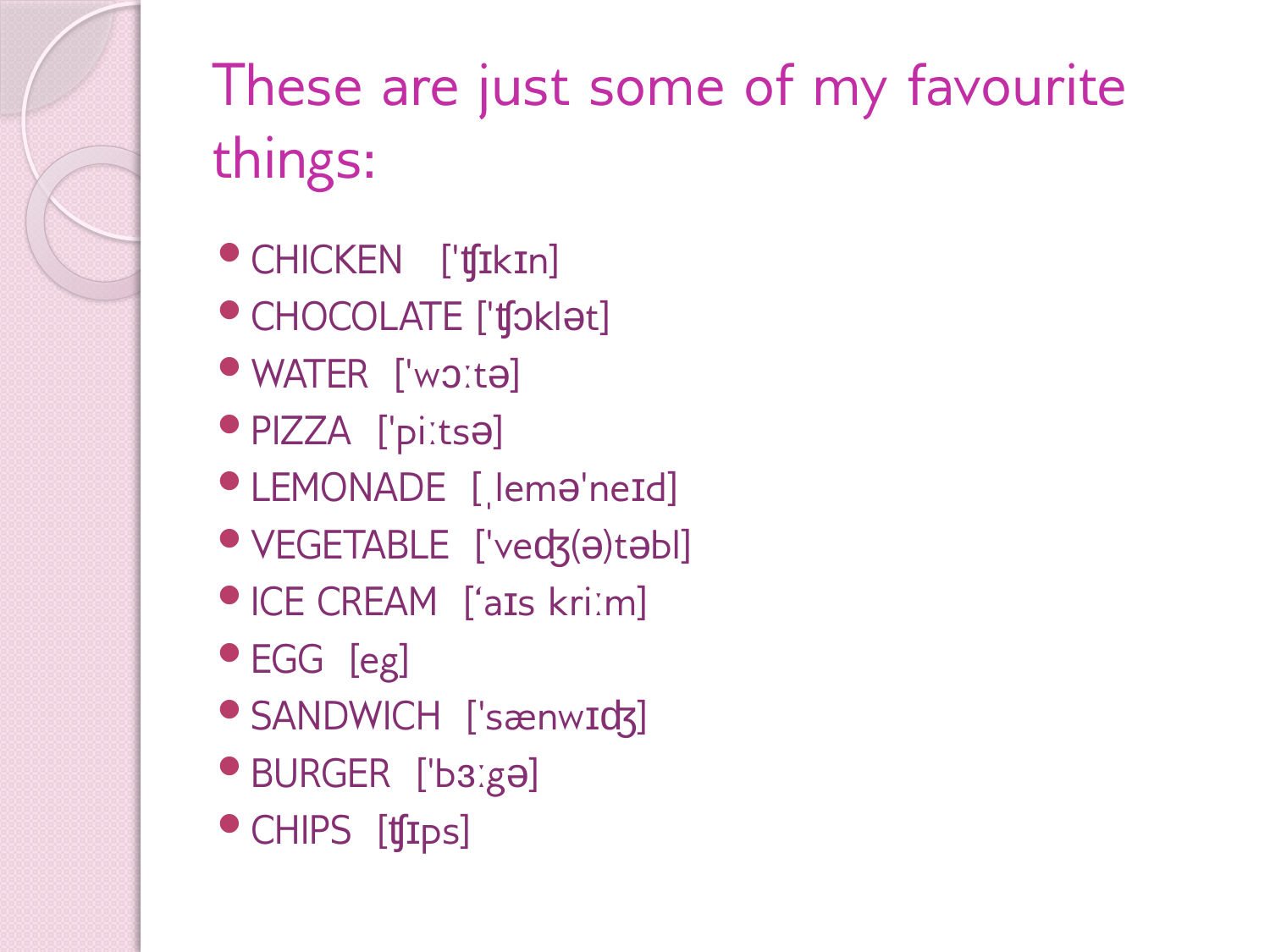

# These are just some of my favourite things:
CHICKEN   ['ʧɪkɪn]
CHOCOLATE ['ʧɔklət]
WATER  ['wɔːtə]
PIZZA  ['piːtsə]
LEMONADE  [ˌlemə'neɪd]
VEGETABLE  ['veʤ(ə)təbl]
ICE CREAM  [‘aɪs kriːm]
EGG  [eg]
SANDWICH  ['sænwɪʤ]
BURGER  ['bɜːgə]
CHIPS  [ʧɪps]